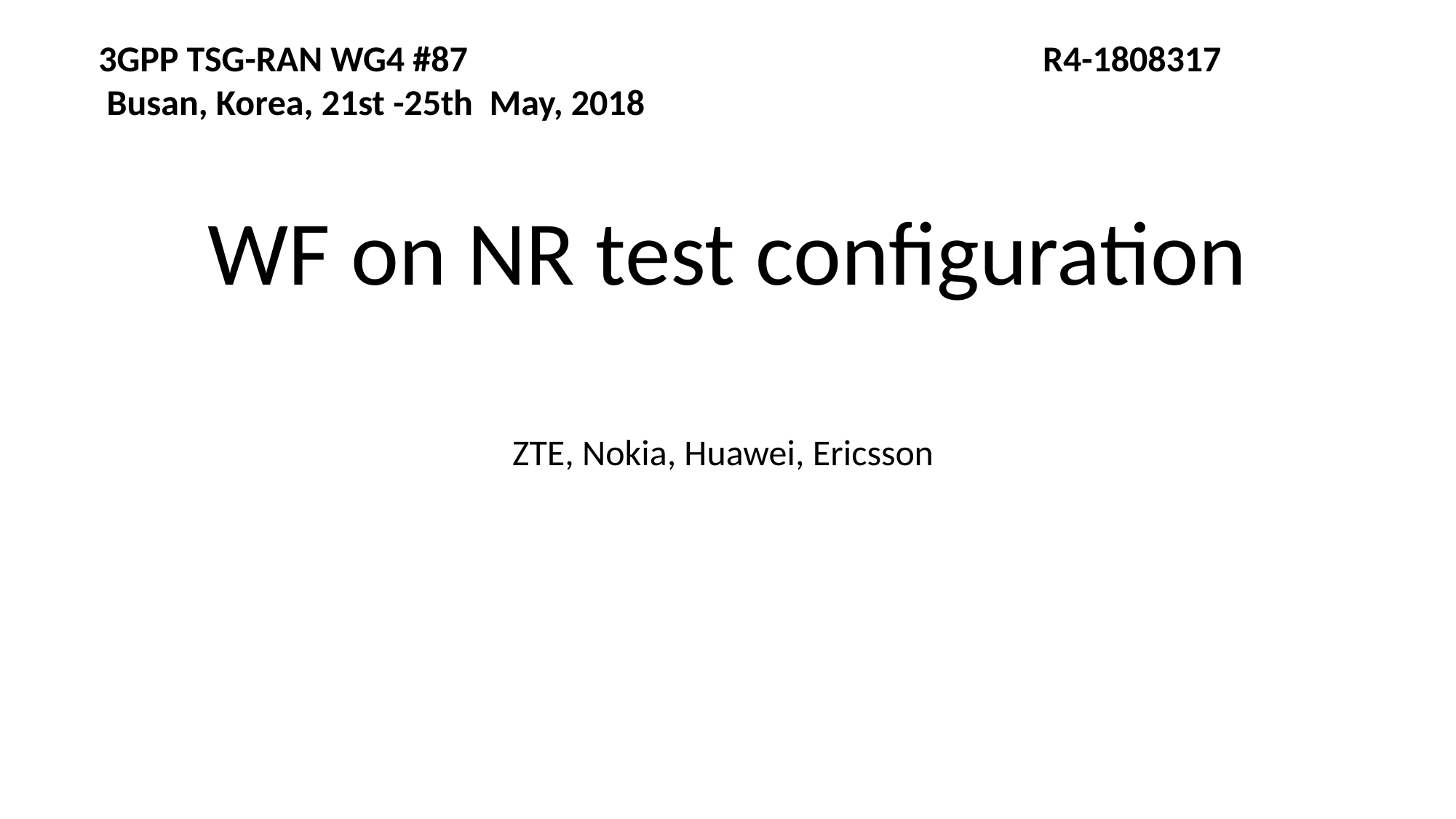

3GPP TSG-RAN WG4 #87				                      R4-1808317
 Busan, Korea, 21st -25th  May, 2018

# WF on NR test configuration
ZTE, Nokia, Huawei, Ericsson